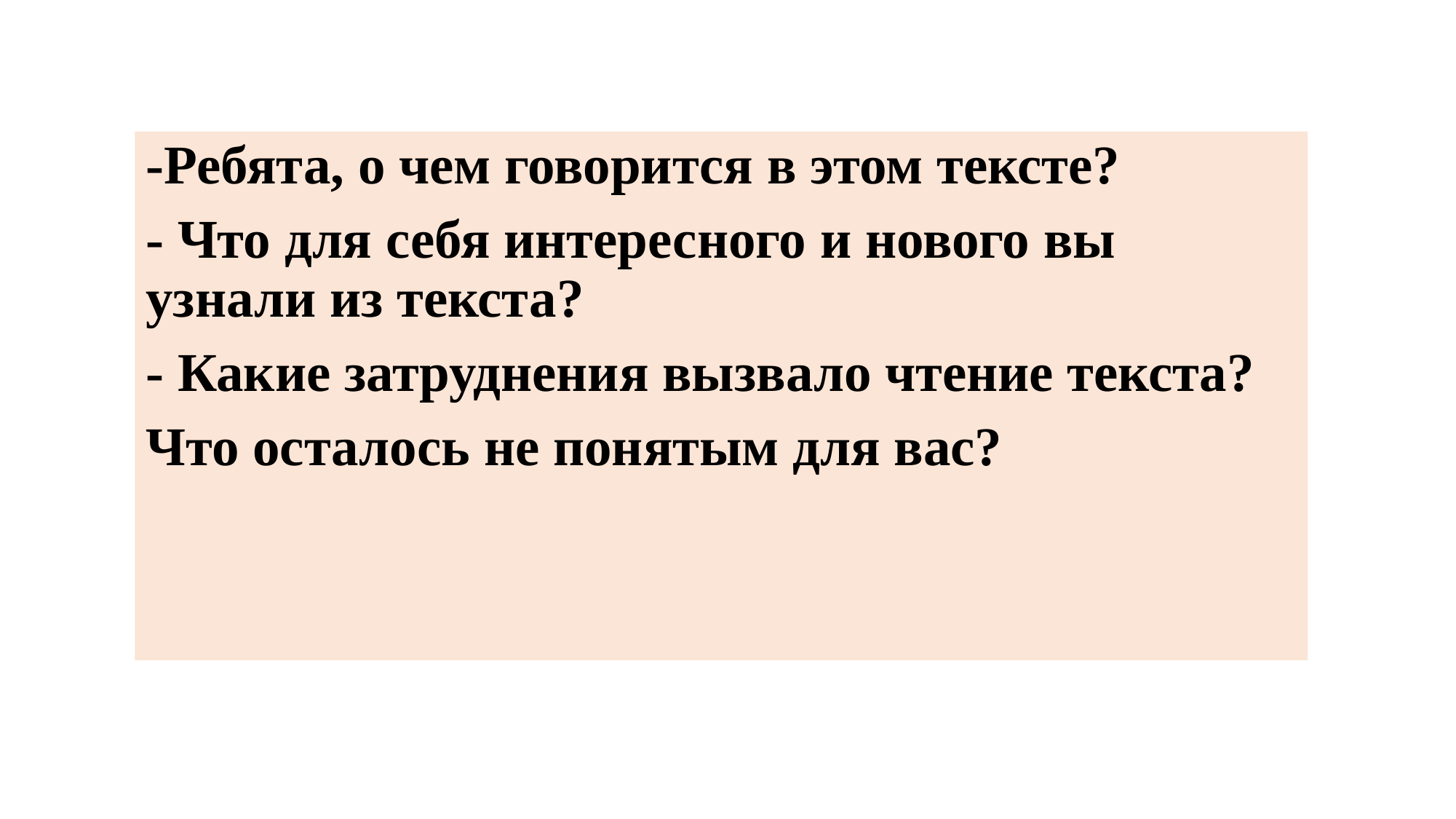

-Ребята, о чем говорится в этом тексте?
- Что для себя интересного и нового вы узнали из текста?
- Какие затруднения вызвало чтение текста?
Что осталось не понятым для вас?